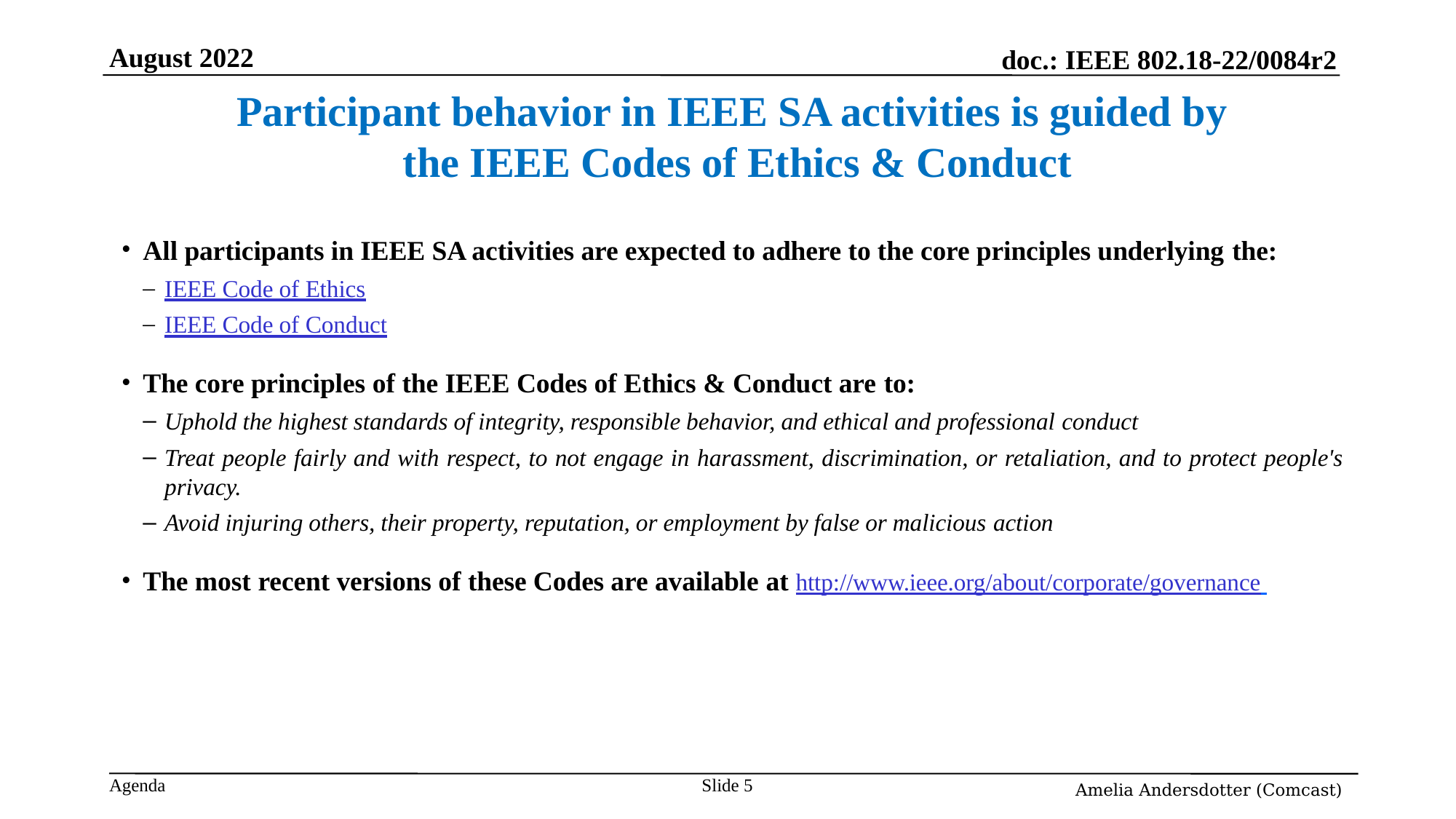

August 2022
# Participant behavior in IEEE SA activities is guided by the IEEE Codes of Ethics & Conduct

All participants in IEEE SA activities are expected to adhere to the core principles underlying the:
IEEE Code of Ethics
IEEE Code of Conduct
The core principles of the IEEE Codes of Ethics & Conduct are to:
Uphold the highest standards of integrity, responsible behavior, and ethical and professional conduct
Treat people fairly and with respect, to not engage in harassment, discrimination, or retaliation, and to protect people's privacy.
Avoid injuring others, their property, reputation, or employment by false or malicious action
The most recent versions of these Codes are available at http://www.ieee.org/about/corporate/governance
Slide 5
Amelia Andersdotter (Comcast)